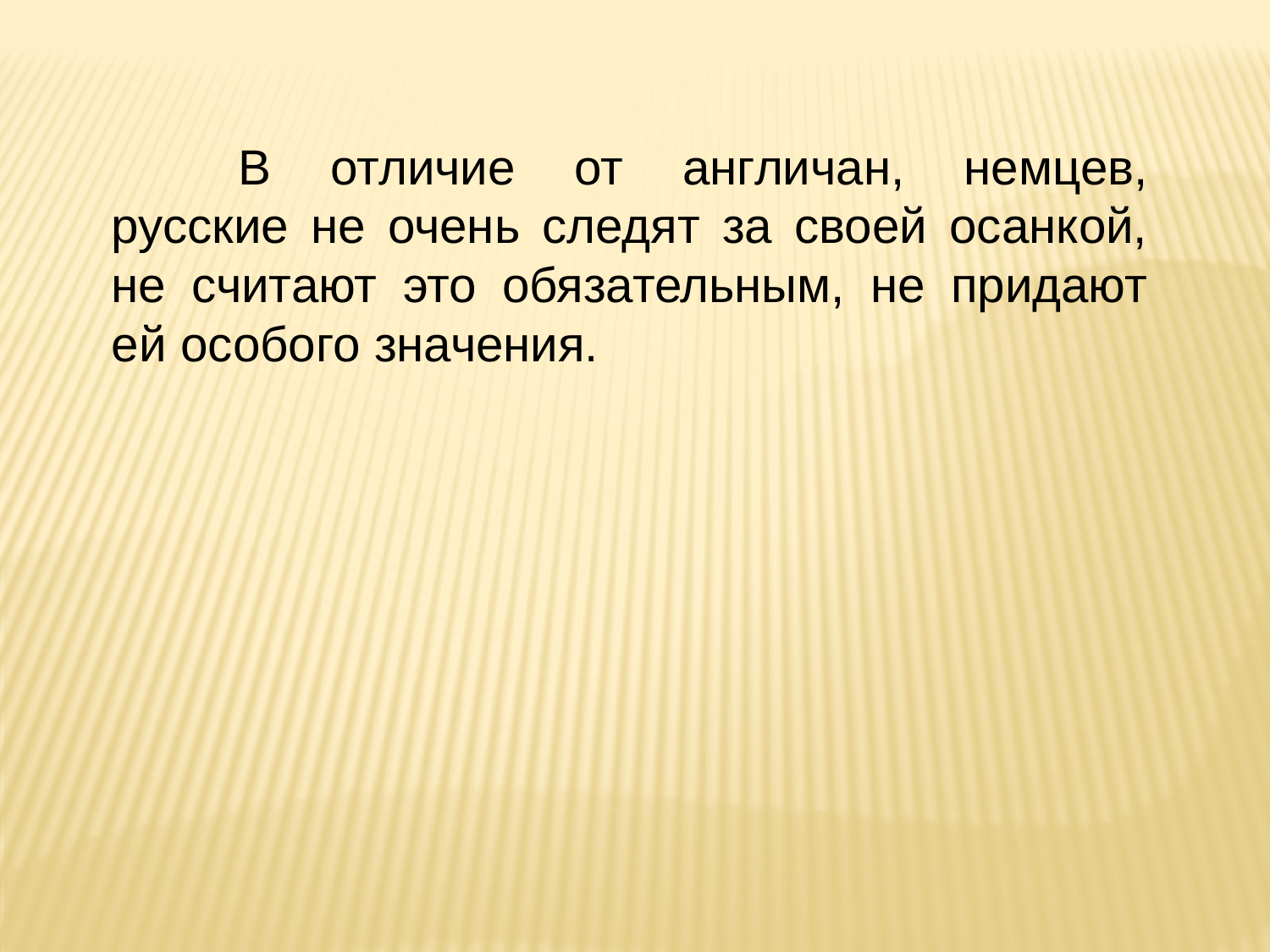

В отличие от англичан, немцев, русские не очень следят за своей осанкой, не считают это обязательным, не придают ей особого значения.